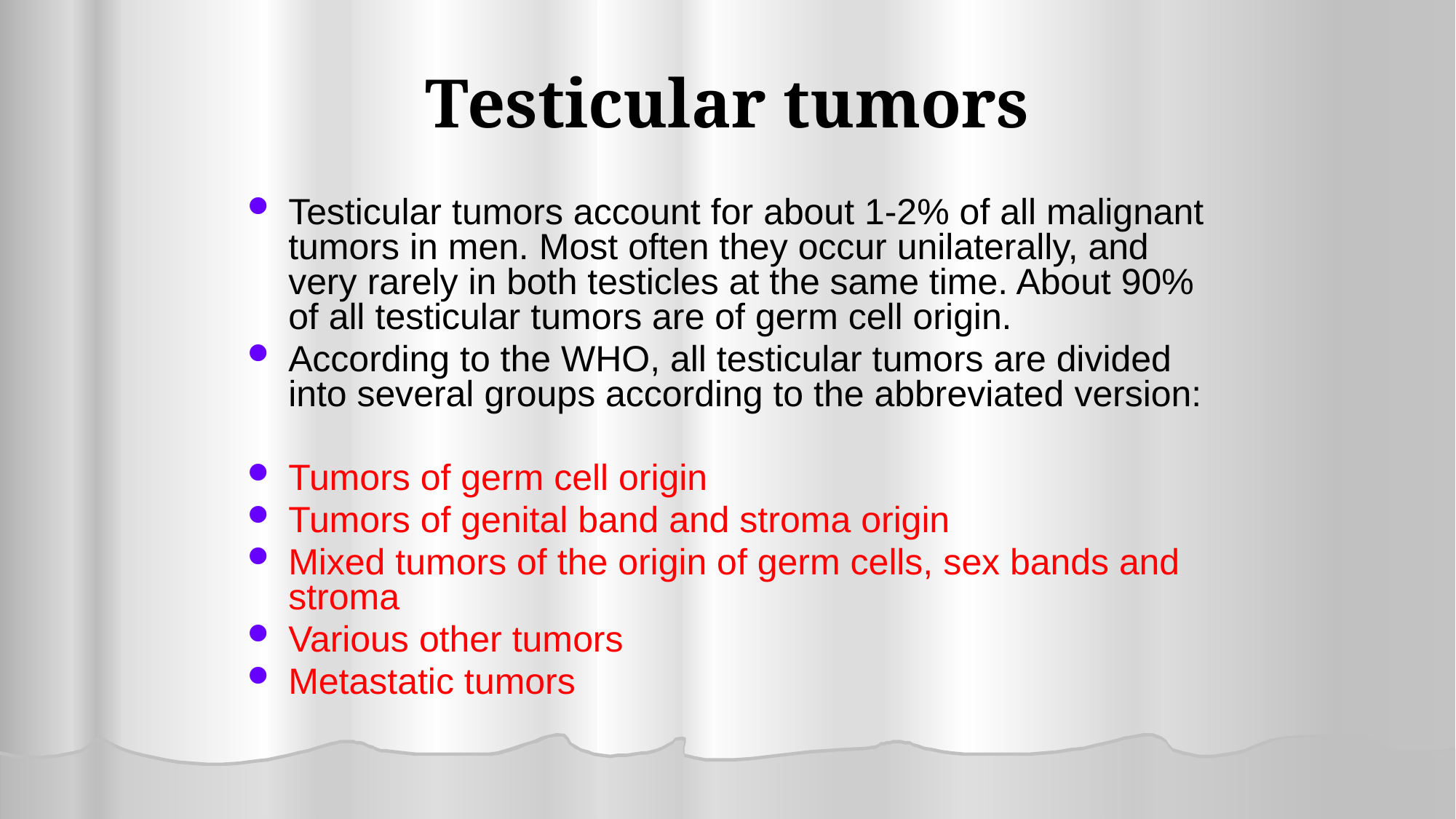

# Testicular tumors
Testicular tumors account for about 1-2% of all malignant tumors in men. Most often they occur unilaterally, and very rarely in both testicles at the same time. About 90% of all testicular tumors are of germ cell origin.
According to the WHO, all testicular tumors are divided into several groups according to the abbreviated version:

Tumors of germ cell origin
Tumors of genital band and stroma origin
Mixed tumors of the origin of germ cells, sex bands and stroma
Various other tumors
Metastatic tumors